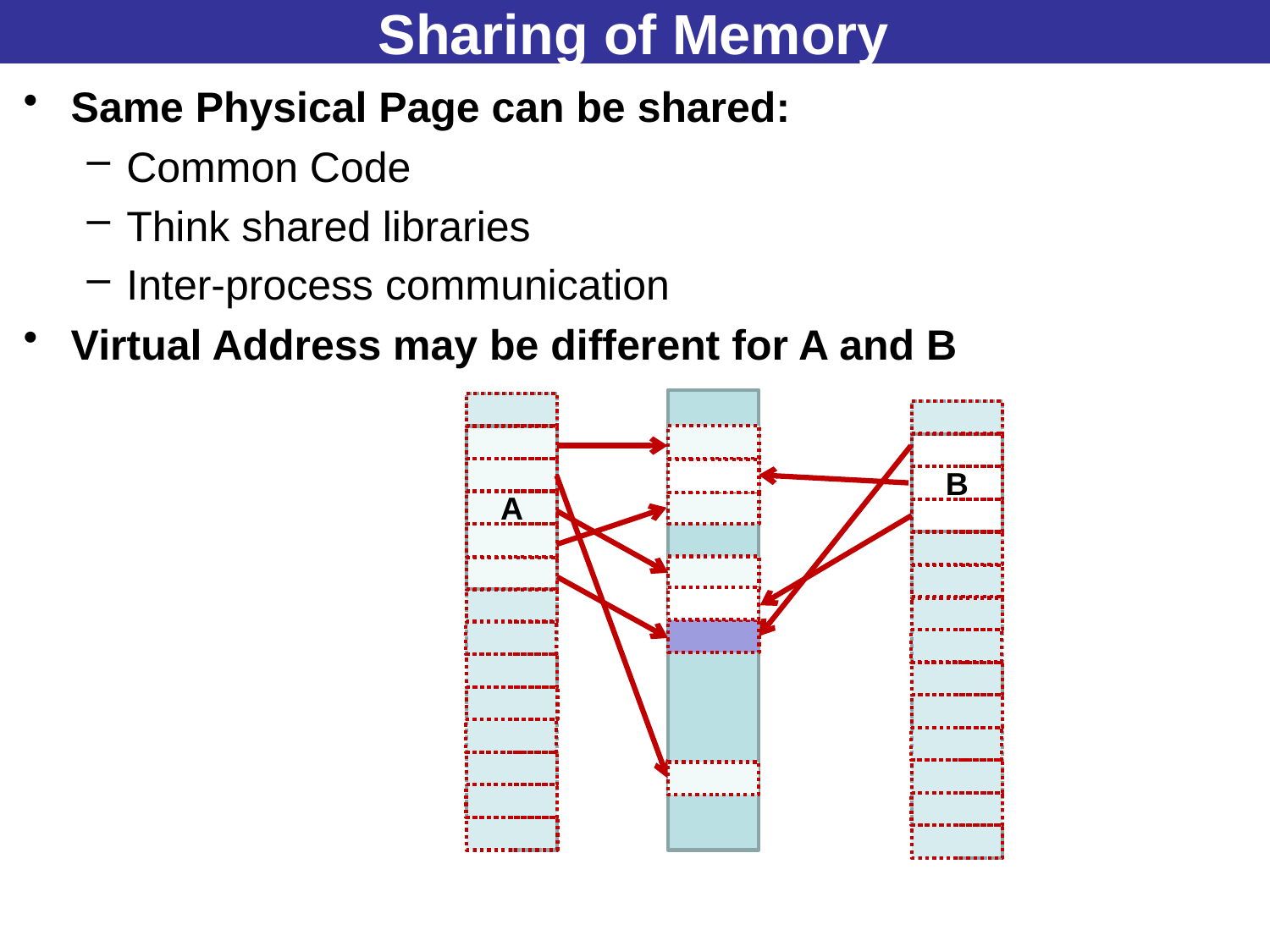

# Sharing of Memory
Same Physical Page can be shared:
Common Code
Think shared libraries
Inter-process communication
Virtual Address may be different for A and B

A

B